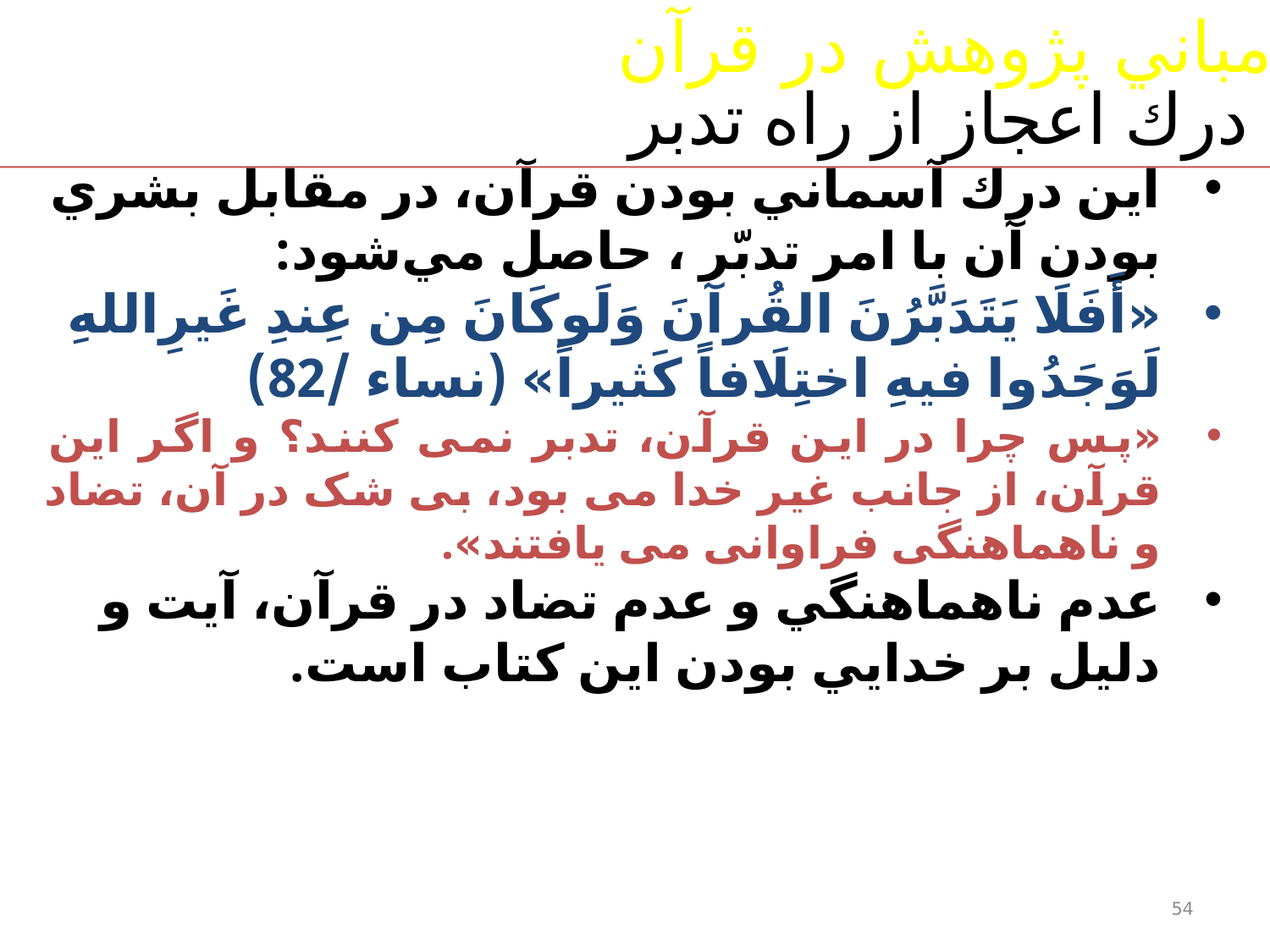

1-مباني پژوهش در قرآن
# درك اعجاز از راه تدبر
اين درك آسماني بودن قرآن، در مقابل بشري بودن آن با امر تدبّر ، حاصل مي‌شود:
«أَفَلَا یَتَدَبَّرُنَ القُرآنَ وَلَوکَانَ مِن عِندِ غَیرِاللهِ لَوَجَدُوا فیهِ اختِلَافاً کَثیراً» (نساء /82)
«پس چرا در این قرآن، تدبر نمی کنند؟ و اگر این قرآن، از جانب غیر خدا می بود، بی شک در آن، تضاد و ناهماهنگی فراوانی می یافتند».
عدم ناهماهنگي و عدم تضاد در قرآن، آيت و دليل بر خدايي بودن اين كتاب است.

54